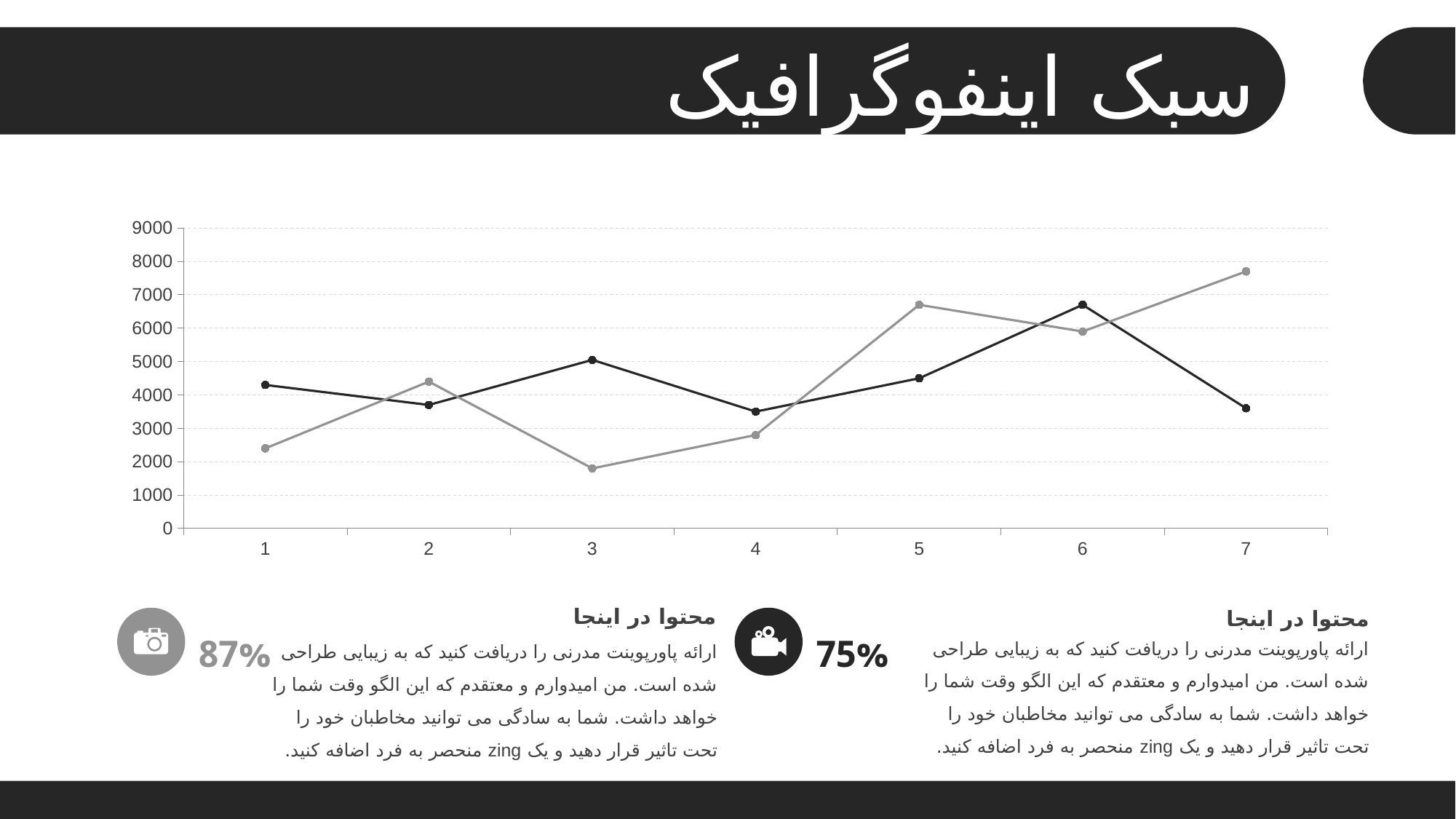

سبک اینفوگرافیک

### Chart

| Category |  |  |
|---|---|---|
محتوا در اینجا
ارائه پاورپوینت مدرنی را دریافت کنید که به زیبایی طراحی شده است. من امیدوارم و معتقدم که این الگو وقت شما را خواهد داشت. شما به سادگی می توانید مخاطبان خود را تحت تاثیر قرار دهید و یک zing منحصر به فرد اضافه کنید.
محتوا در اینجا
ارائه پاورپوینت مدرنی را دریافت کنید که به زیبایی طراحی شده است. من امیدوارم و معتقدم که این الگو وقت شما را خواهد داشت. شما به سادگی می توانید مخاطبان خود را تحت تاثیر قرار دهید و یک zing منحصر به فرد اضافه کنید.
87%
75%